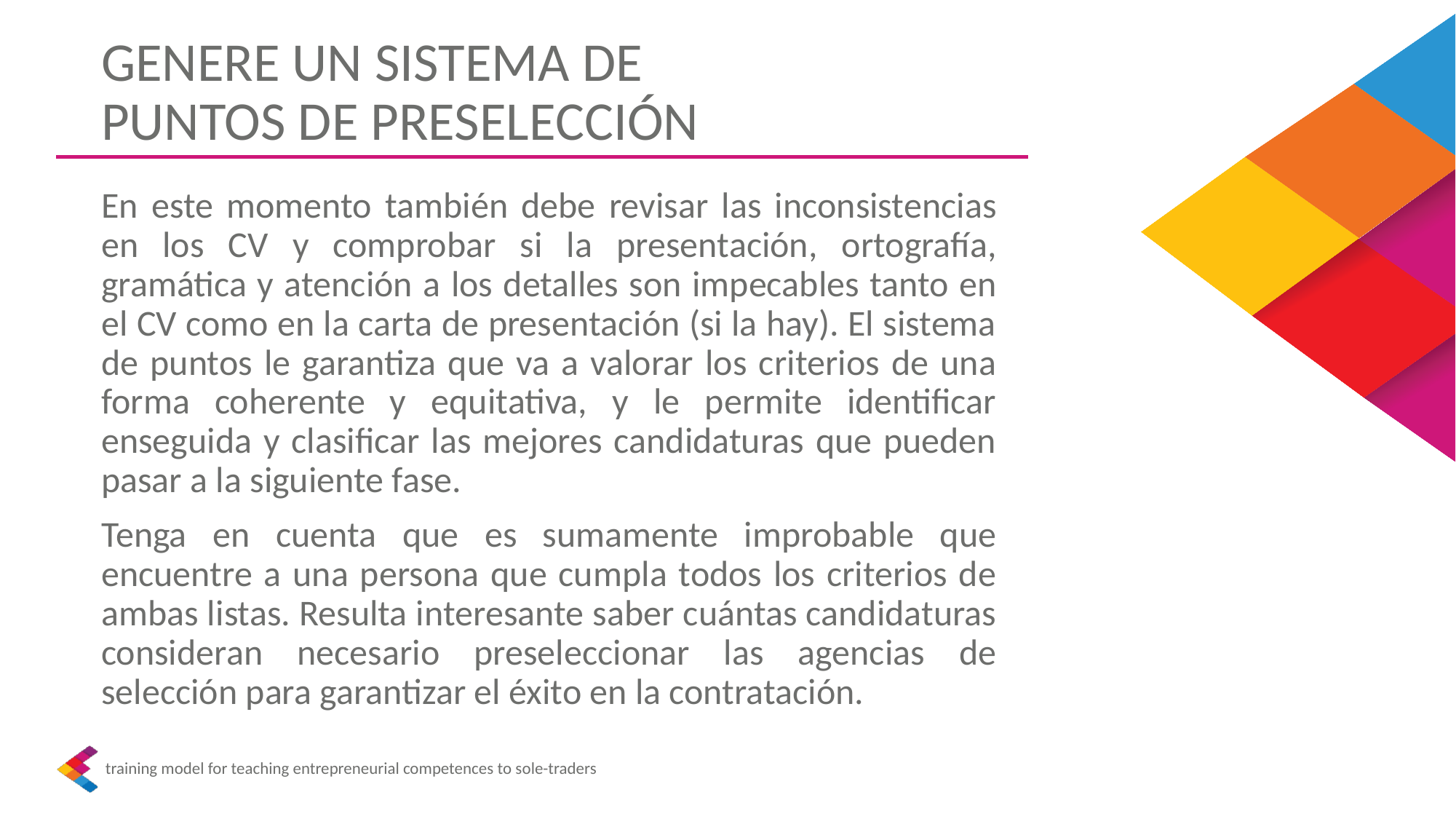

GENERE UN SISTEMA DE PUNTOS DE PRESELECCIÓN

En este momento también debe revisar las inconsistencias en los CV y comprobar si la presentación, ortografía, gramática y atención a los detalles son impecables tanto en el CV como en la carta de presentación (si la hay). El sistema de puntos le garantiza que va a valorar los criterios de una forma coherente y equitativa, y le permite identificar enseguida y clasificar las mejores candidaturas que pueden pasar a la siguiente fase.
Tenga en cuenta que es sumamente improbable que encuentre a una persona que cumpla todos los criterios de ambas listas. Resulta interesante saber cuántas candidaturas consideran necesario preseleccionar las agencias de selección para garantizar el éxito en la contratación.